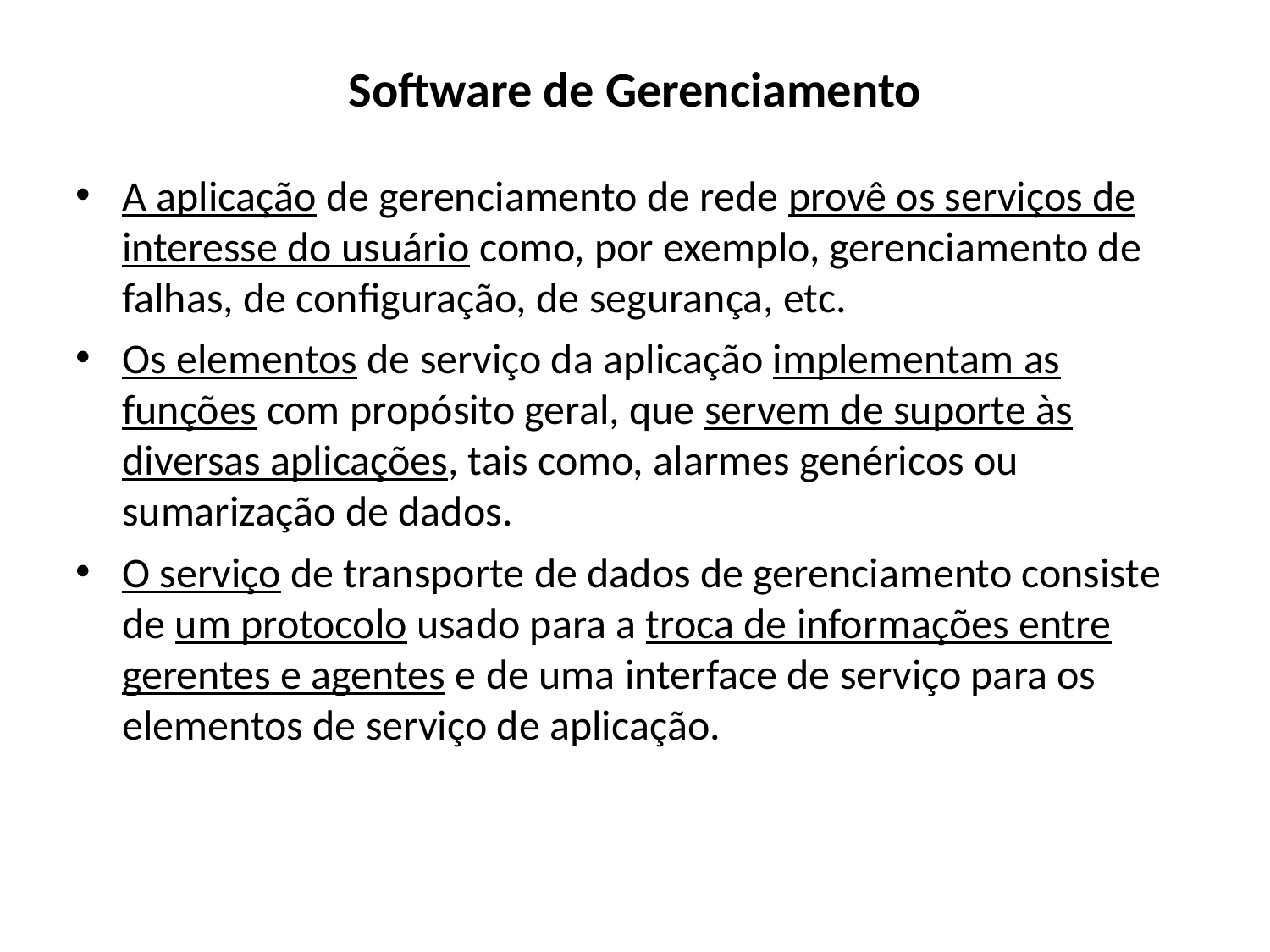

Software de Gerenciamento
A aplicação de gerenciamento de rede provê os serviços de interesse do usuário como, por exemplo, gerenciamento de falhas, de configuração, de segurança, etc.
Os elementos de serviço da aplicação implementam as funções com propósito geral, que servem de suporte às diversas aplicações, tais como, alarmes genéricos ou sumarização de dados.
O serviço de transporte de dados de gerenciamento consiste de um protocolo usado para a troca de informações entre gerentes e agentes e de uma interface de serviço para os elementos de serviço de aplicação.